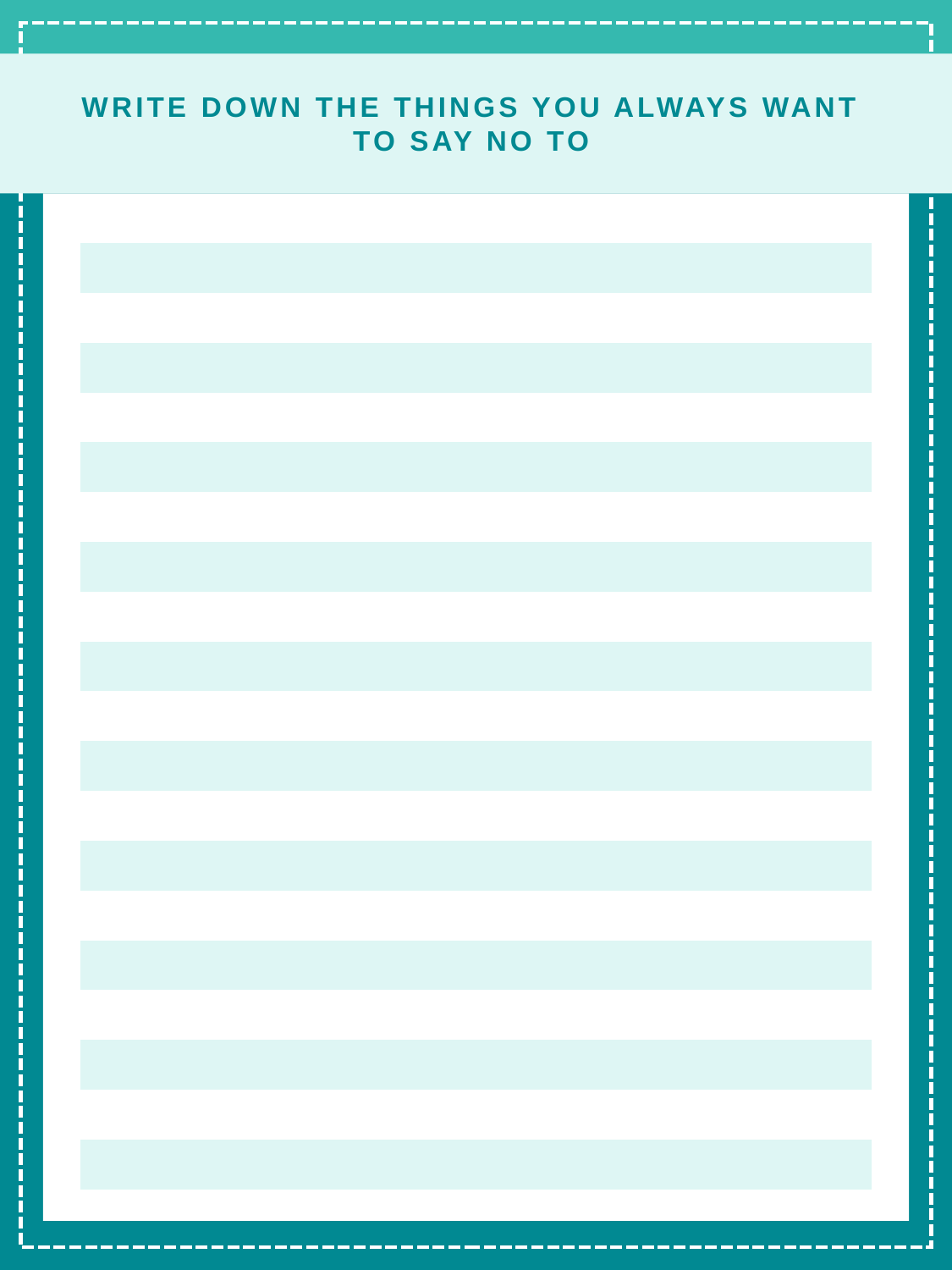

WRITE DOWN THE THINGS YOU ALWAYS WANT TO SAY NO TO

|  |
| --- |
|  |
|  |
|  |
|  |
|  |
|  |
|  |
|  |
|  |
|  |
|  |
|  |
|  |
|  |
|  |
|  |
|  |
|  |